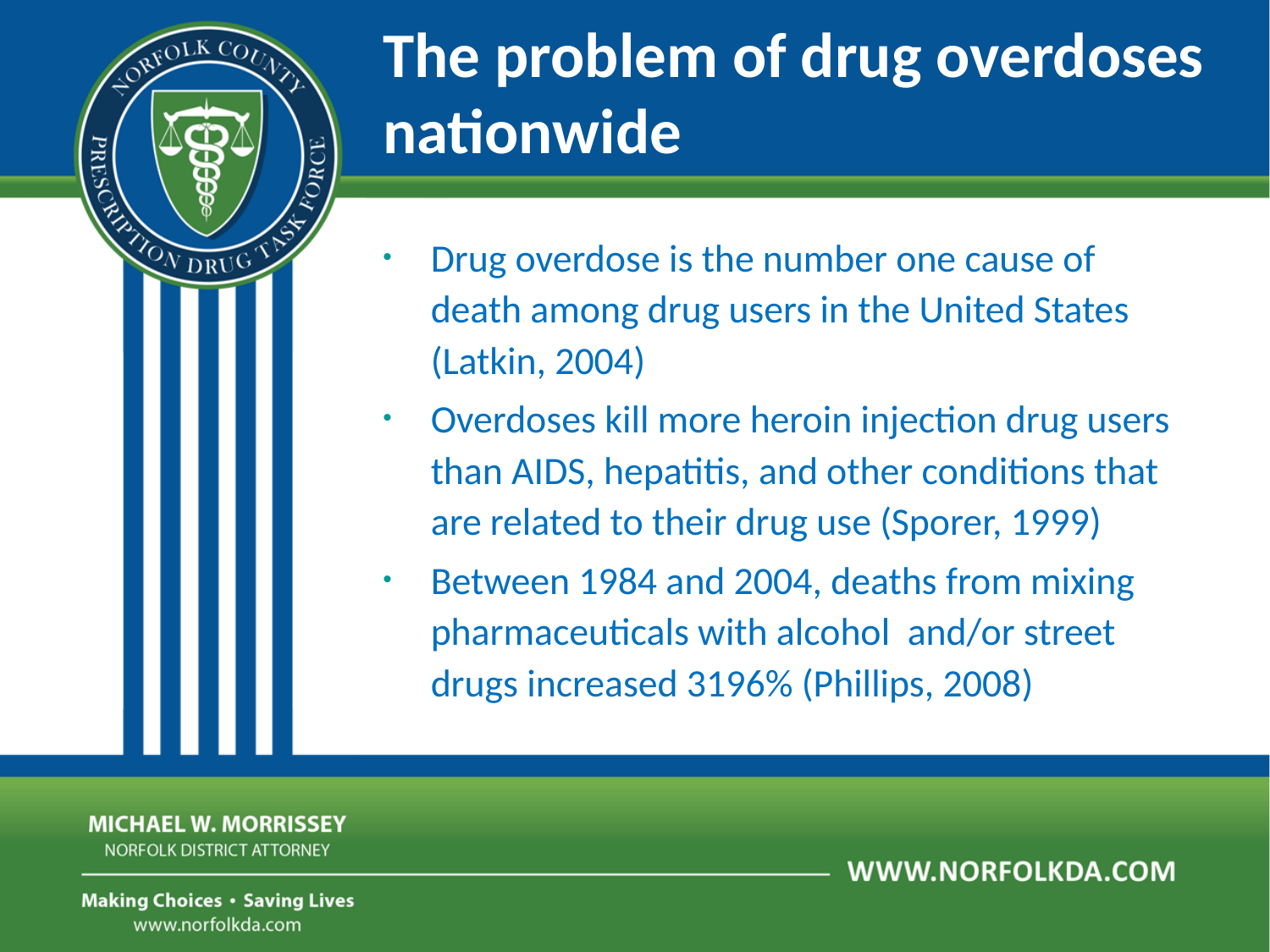

The problem of drug overdoses
nationwide
Drug overdose is the number one cause of death among drug users in the United States (Latkin, 2004)
Overdoses kill more heroin injection drug users than AIDS, hepatitis, and other conditions that are related to their drug use (Sporer, 1999)
Between 1984 and 2004, deaths from mixing pharmaceuticals with alcohol  and/or street drugs increased 3196% (Phillips, 2008)